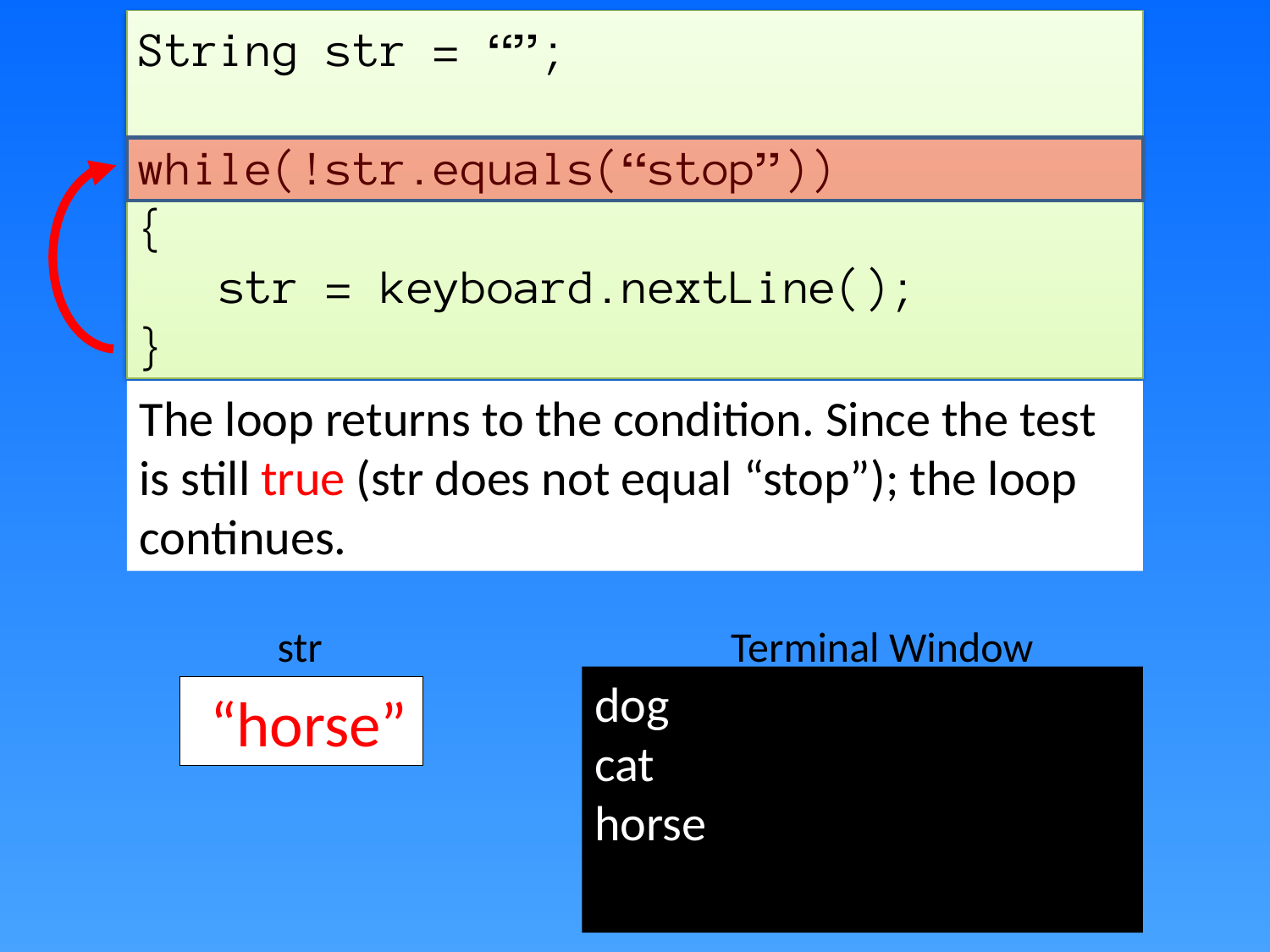

String str = “”;

while(!str.equals(“stop”))
{
   str = keyboard.nextLine();
}

The loop returns to the condition. Since the test is still true (str does not equal “stop”); the loop continues.
str
Terminal Window
dog
cat
horse

 “horse”